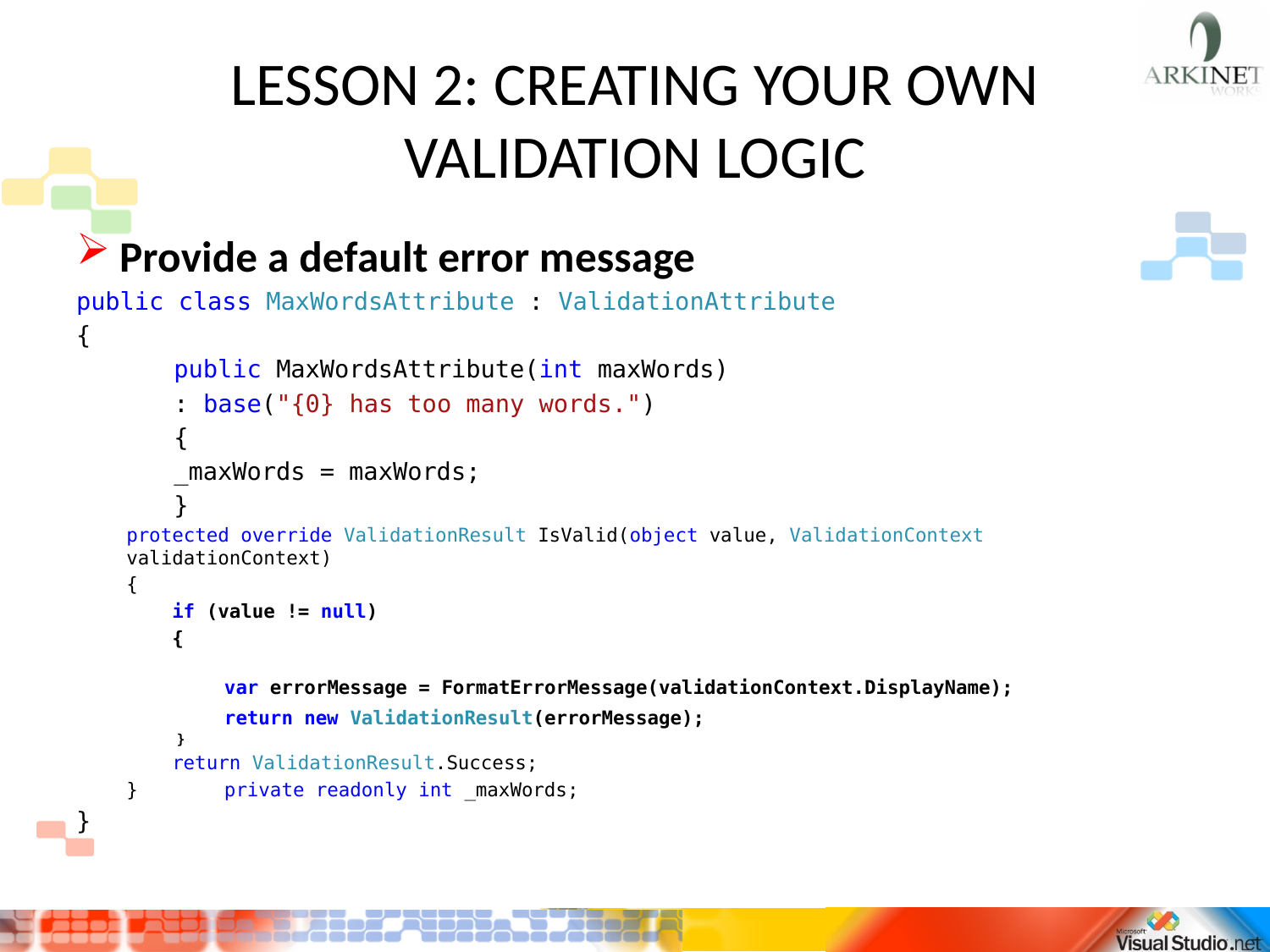

# LESSON 2: CREATING YOUR OWN VALIDATION LOGIC
Provide a default error message
public class MaxWordsAttribute : ValidationAttribute
{
	public MaxWordsAttribute(int maxWords)
	: base("{0} has too many words.")
	{
		_maxWords = maxWords;
	}
	protected override ValidationResult IsValid(object value, ValidationContext validationContext)
{
    if (value != null)
    {
 	var errorMessage = FormatErrorMessage(validationContext.DisplayName);
     	return new ValidationResult(errorMessage);
}
    return ValidationResult.Success;
}	private readonly int _maxWords;
}